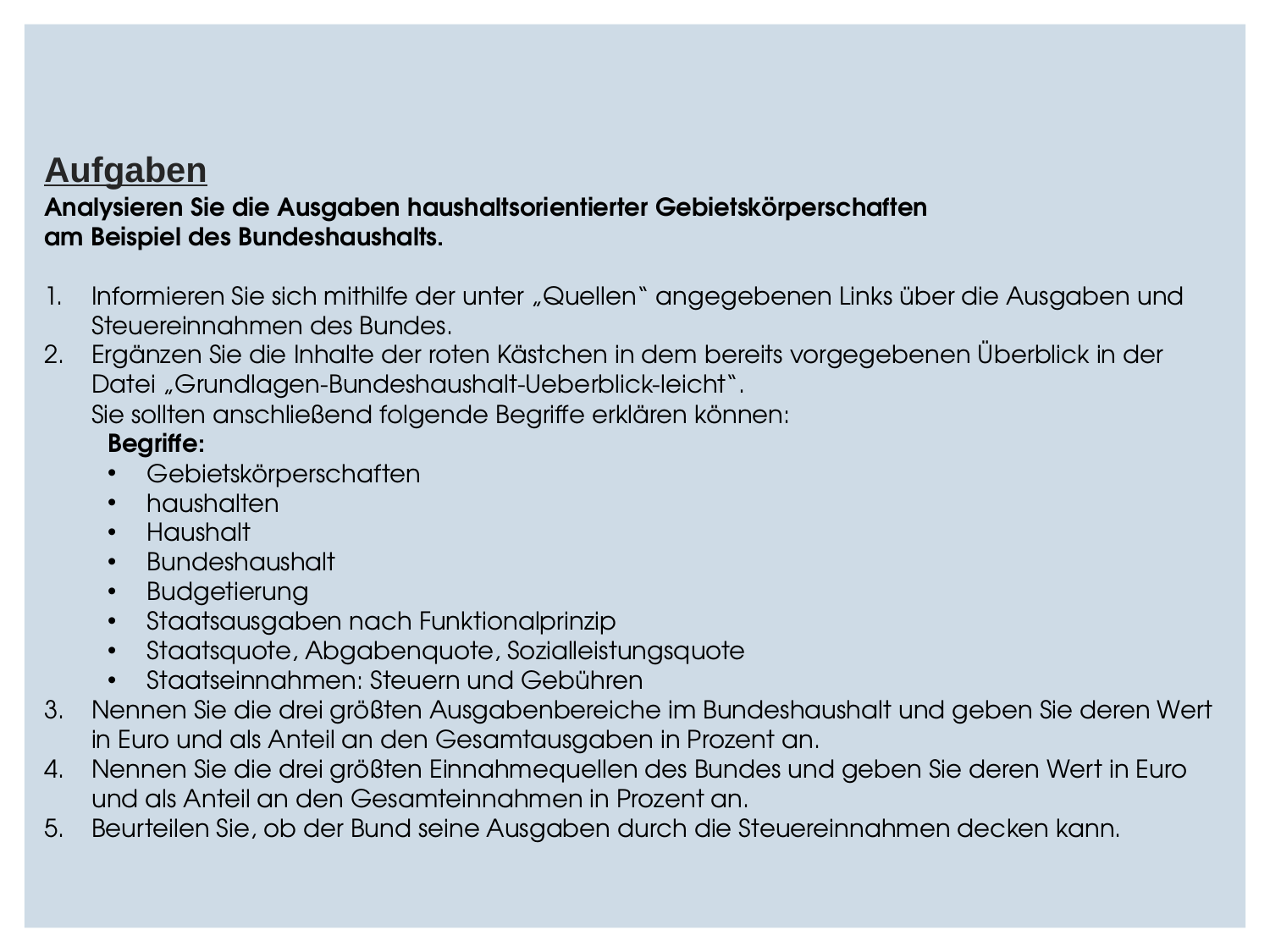

# Aufgaben
Analysieren Sie die Ausgaben haushaltsorientierter Gebietskörperschaften
am Beispiel des Bundeshaushalts.

Informieren Sie sich mithilfe der unter „Quellen“ angegebenen Links über die Ausgaben und Steuereinnahmen des Bundes.
Ergänzen Sie die Inhalte der roten Kästchen in dem bereits vorgegebenen Überblick in der Datei „Grundlagen-Bundeshaushalt-Ueberblick-leicht“.
Sie sollten anschließend folgende Begriffe erklären können:
Begriffe:
Gebietskörperschaften
haushalten
Haushalt
Bundeshaushalt
Budgetierung
Staatsausgaben nach Funktionalprinzip
Staatsquote, Abgabenquote, Sozialleistungsquote
Staatseinnahmen: Steuern und Gebühren
Nennen Sie die drei größten Ausgabenbereiche im Bundeshaushalt und geben Sie deren Wert in Euro und als Anteil an den Gesamtausgaben in Prozent an.
Nennen Sie die drei größten Einnahmequellen des Bundes und geben Sie deren Wert in Euro und als Anteil an den Gesamteinnahmen in Prozent an.
Beurteilen Sie, ob der Bund seine Ausgaben durch die Steuereinnahmen decken kann.